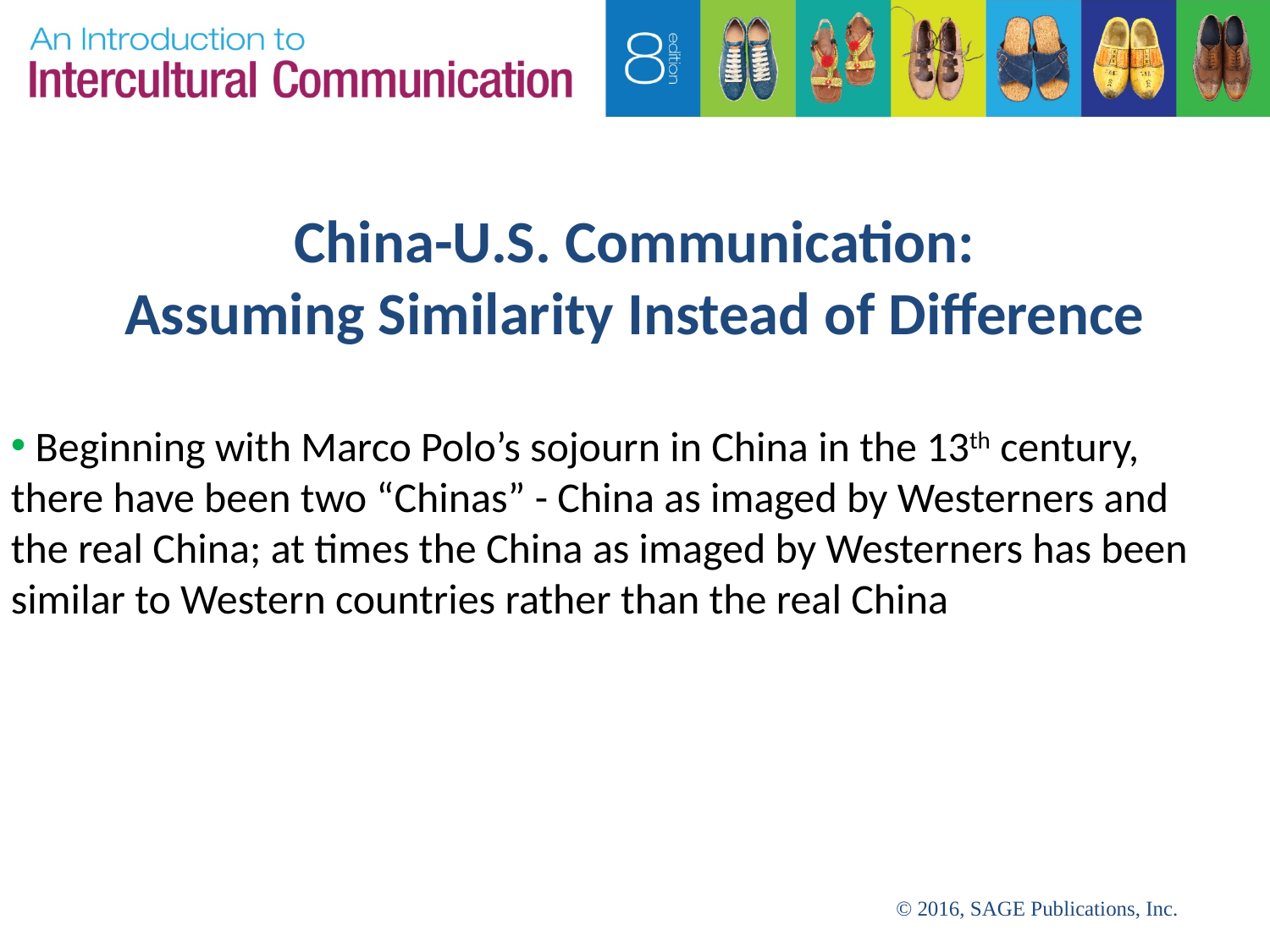

# China-U.S. Communication: Assuming Similarity Instead of Difference
 Beginning with Marco Polo’s sojourn in China in the 13th century, there have been two “Chinas” - China as imaged by Westerners and the real China; at times the China as imaged by Westerners has been similar to Western countries rather than the real China

© 2016, SAGE Publications, Inc.